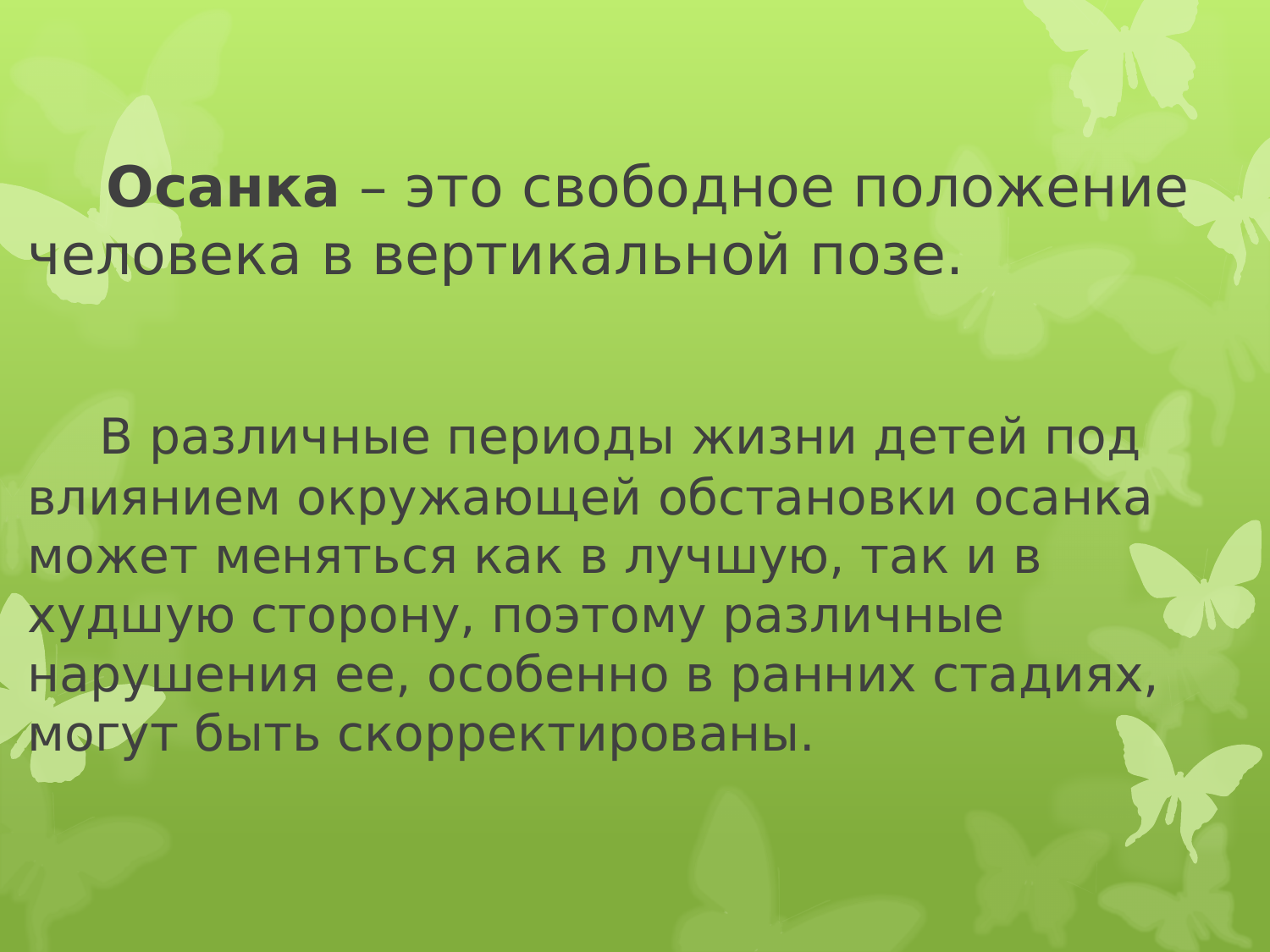

Осанка – это свободное положение человека в вертикальной позе.

    В различные периоды жизни детей под влиянием окружающей обстановки осанка может меняться как в лучшую, так и в худшую сторону, поэтому различные нарушения ее, особенно в ранних стадиях, могут быть скорректированы.